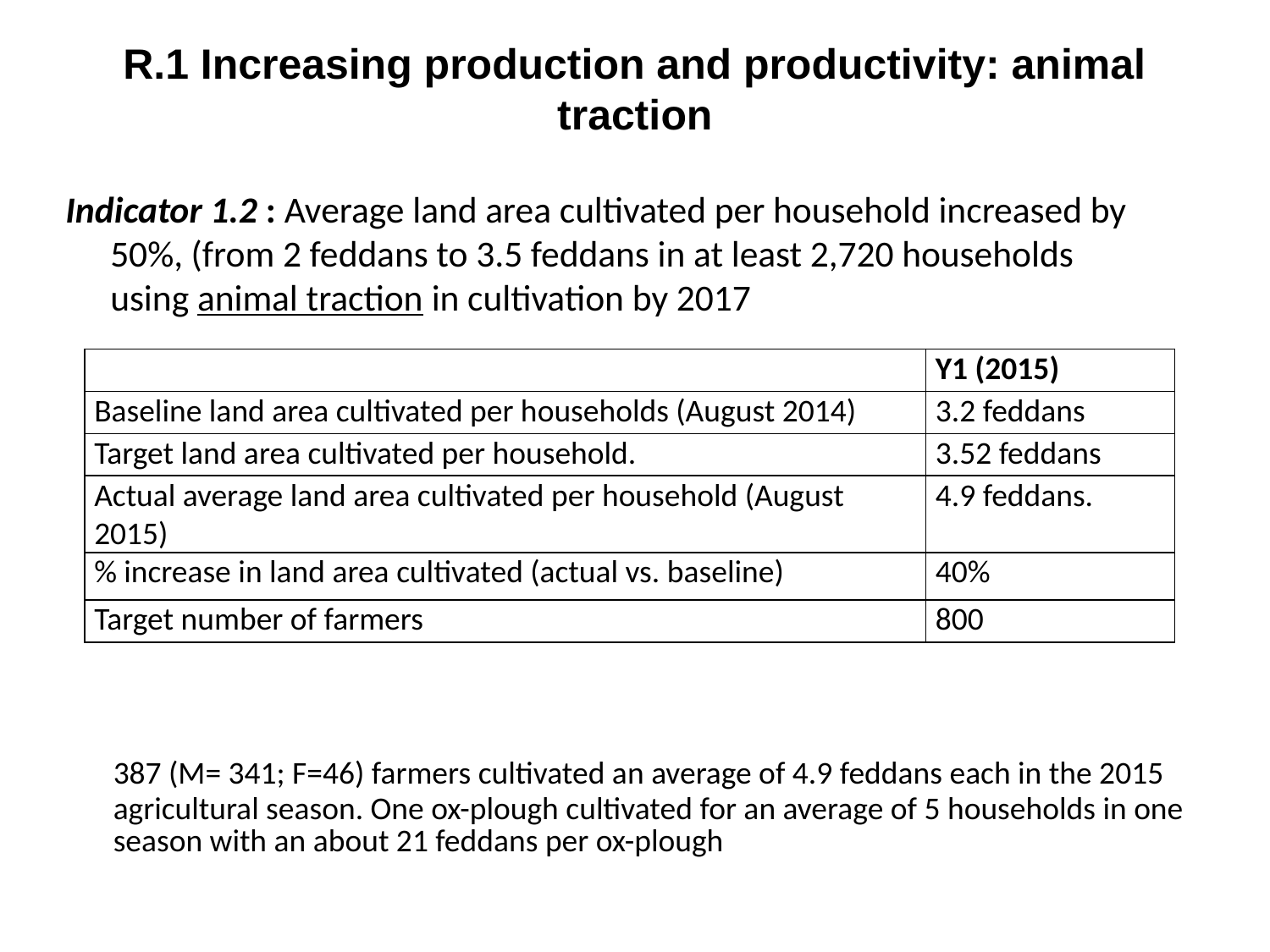

# R.1 Increasing production and productivity: animal traction
Indicator 1.2 : Average land area cultivated per household increased by 50%, (from 2 feddans to 3.5 feddans in at least 2,720 households using animal traction in cultivation by 2017

|  | Y1 (2015) |
| --- | --- |
| Baseline land area cultivated per households (August 2014) | 3.2 feddans |
| Target land area cultivated per household. | 3.52 feddans |
| Actual average land area cultivated per household (August 2015) | 4.9 feddans. |
| % increase in land area cultivated (actual vs. baseline) | 40% |
| Target number of farmers | 800 |
	387 (M= 341; F=46) farmers cultivated an average of 4.9 feddans each in the 2015 agricultural season. One ox-plough cultivated for an average of 5 households in one season with an about 21 feddans per ox-plough